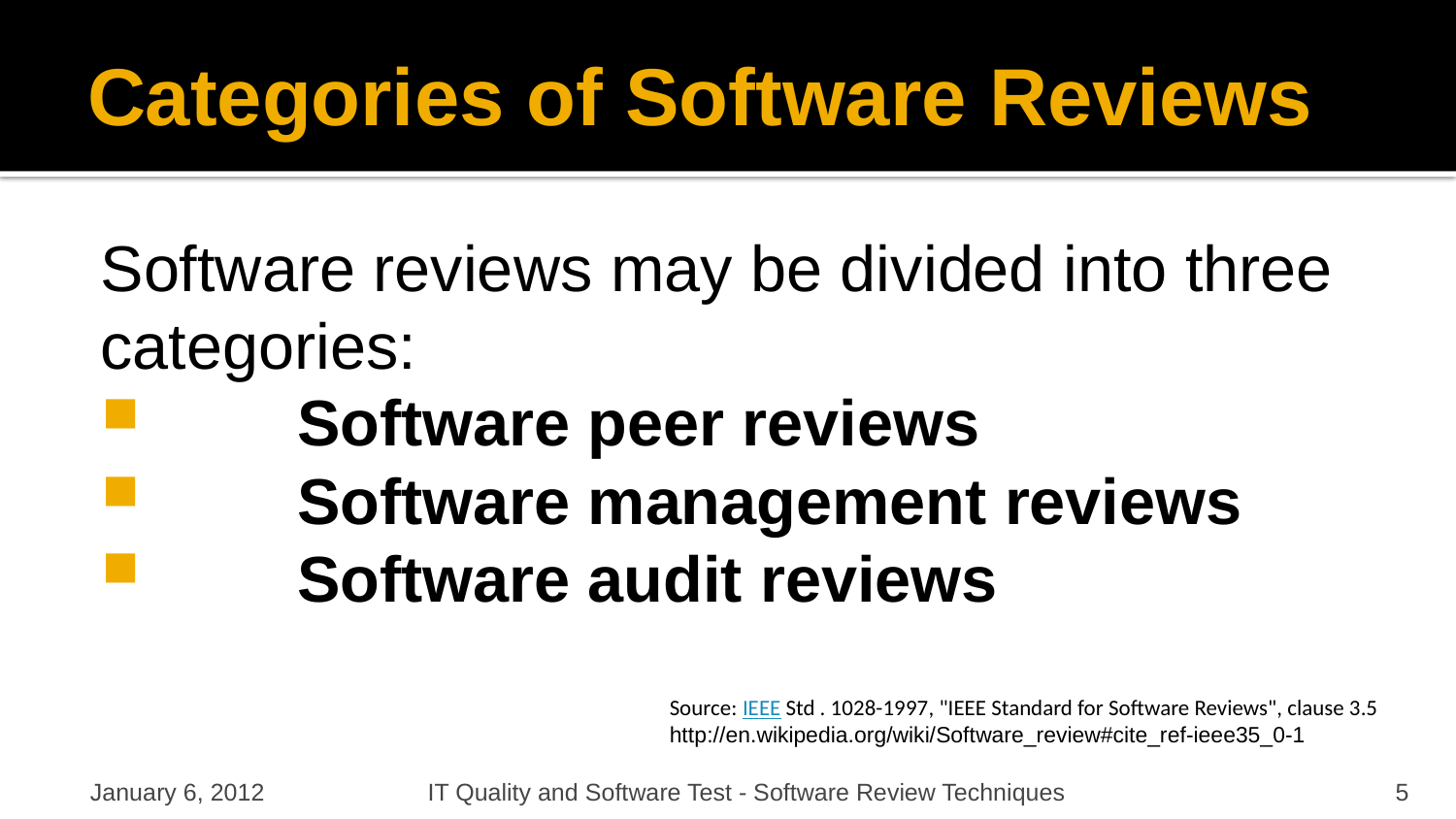

# Categories of Software Reviews
Software reviews may be divided into three categories:
	Software peer reviews
	Software management reviews
	Software audit reviews
Source: IEEE Std . 1028-1997, "IEEE Standard for Software Reviews", clause 3.5
http://en.wikipedia.org/wiki/Software_review#cite_ref-ieee35_0-1

January 6, 2012
IT Quality and Software Test - Software Review Techniques
5